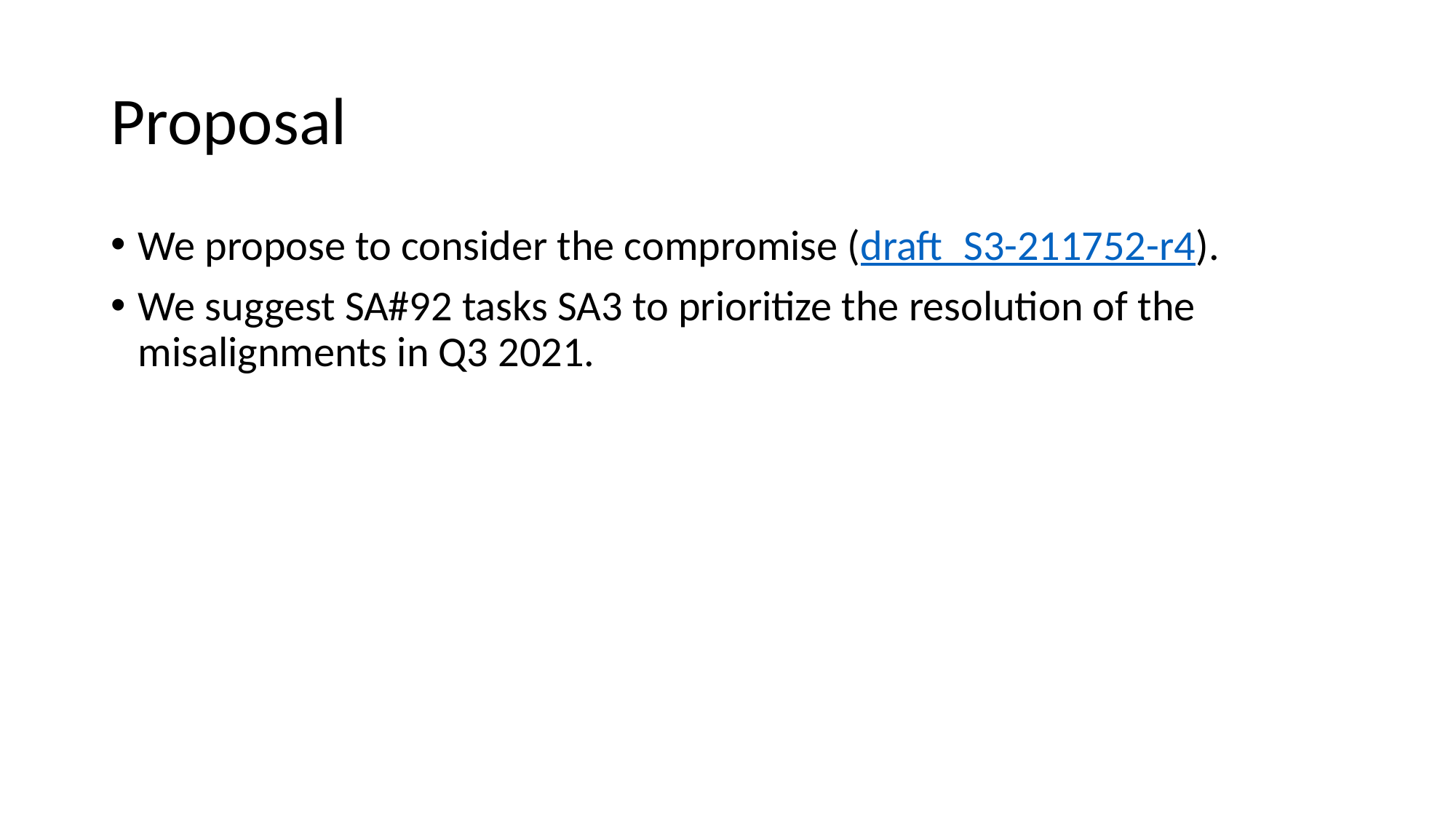

# Proposal
We propose to consider the compromise (draft_S3-211752-r4).
We suggest SA#92 tasks SA3 to prioritize the resolution of the misalignments in Q3 2021.